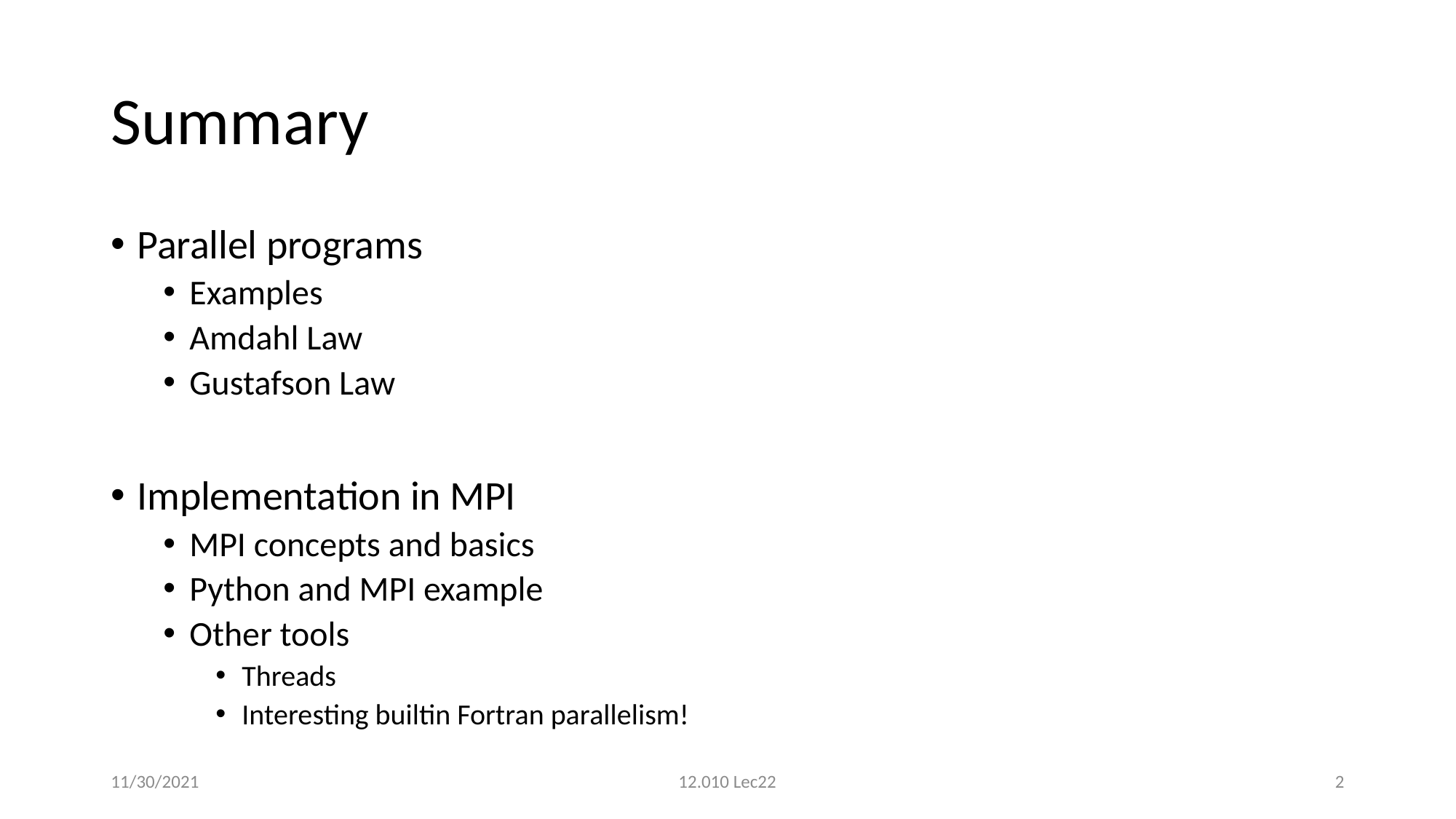

# Summary
Parallel programs
Examples
Amdahl Law
Gustafson Law

Implementation in MPI
MPI concepts and basics
Python and MPI example
Other tools
Threads
Interesting builtin Fortran parallelism!
11/30/2021
12.010 Lec22
2